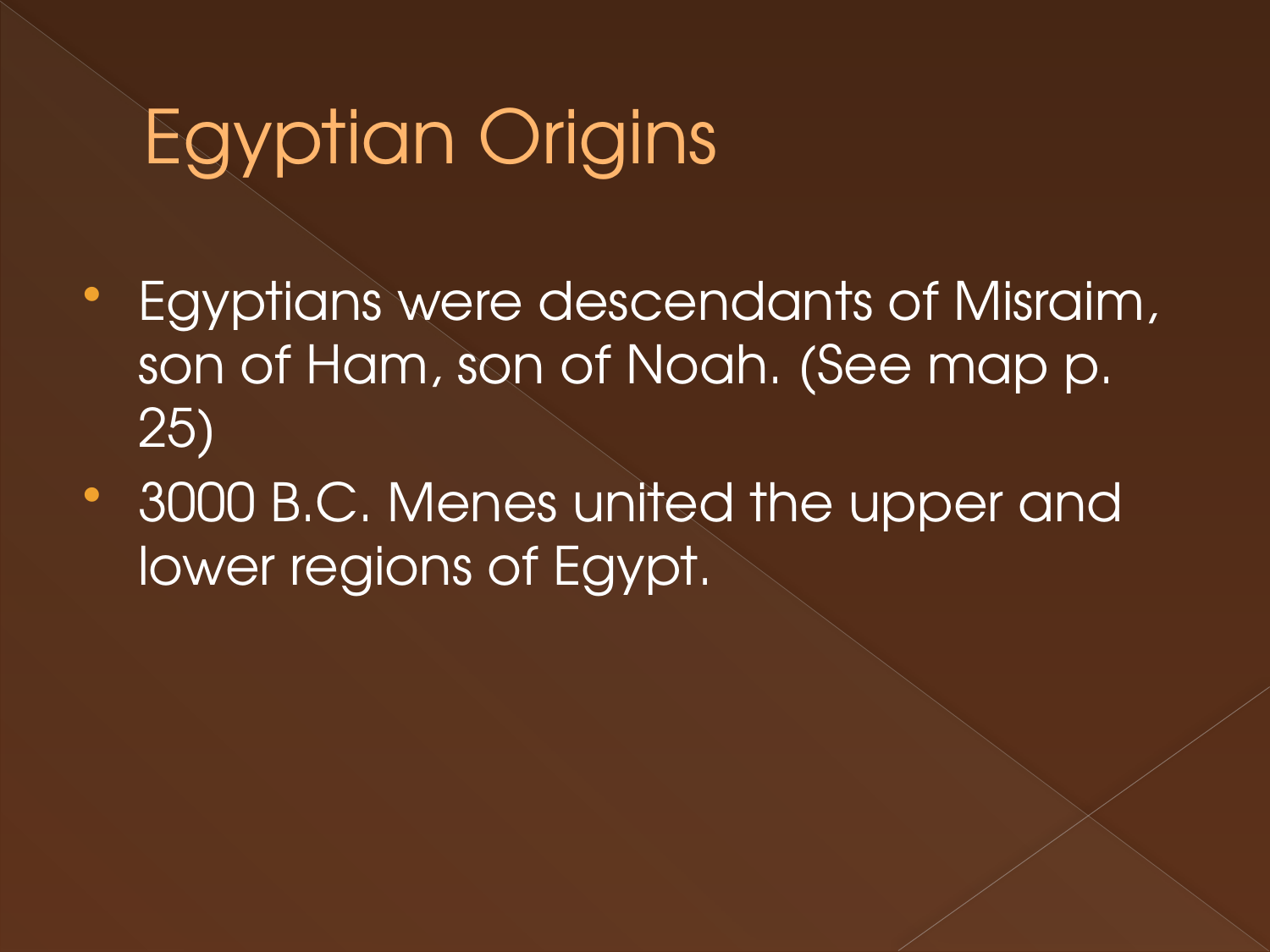

# Egyptian Origins
Egyptians were descendants of Misraim, son of Ham, son of Noah. (See map p. 25)
3000 B.C. Menes united the upper and lower regions of Egypt.